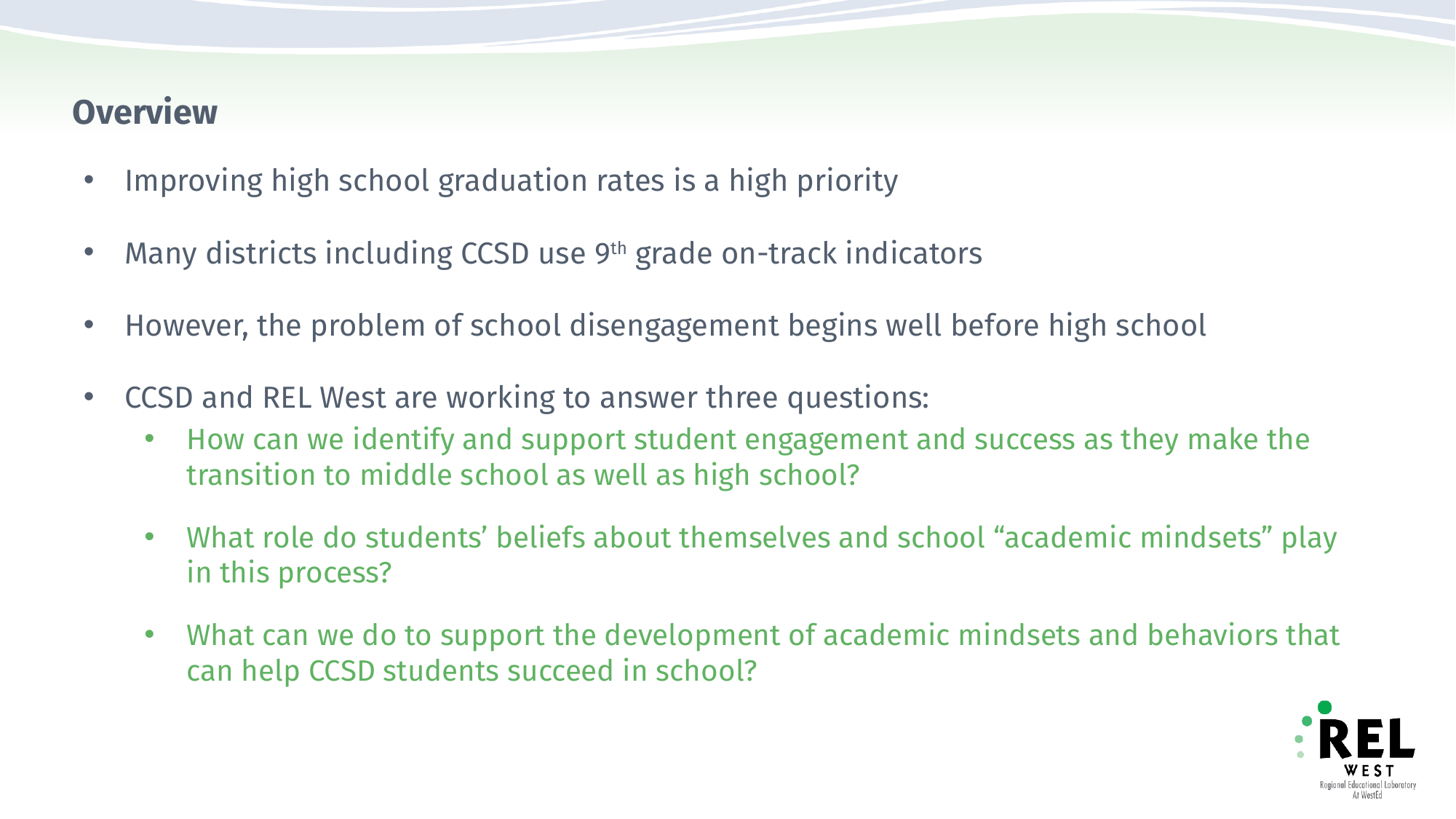

# Overview
Improving high school graduation rates is a high priority
Many districts including CCSD use 9th grade on-track indicators
However, the problem of school disengagement begins well before high school
CCSD and REL West are working to answer three questions:
How can we identify and support student engagement and success as they make the transition to middle school as well as high school?
What role do students’ beliefs about themselves and school “academic mindsets” play in this process?
What can we do to support the development of academic mindsets and behaviors that can help CCSD students succeed in school?